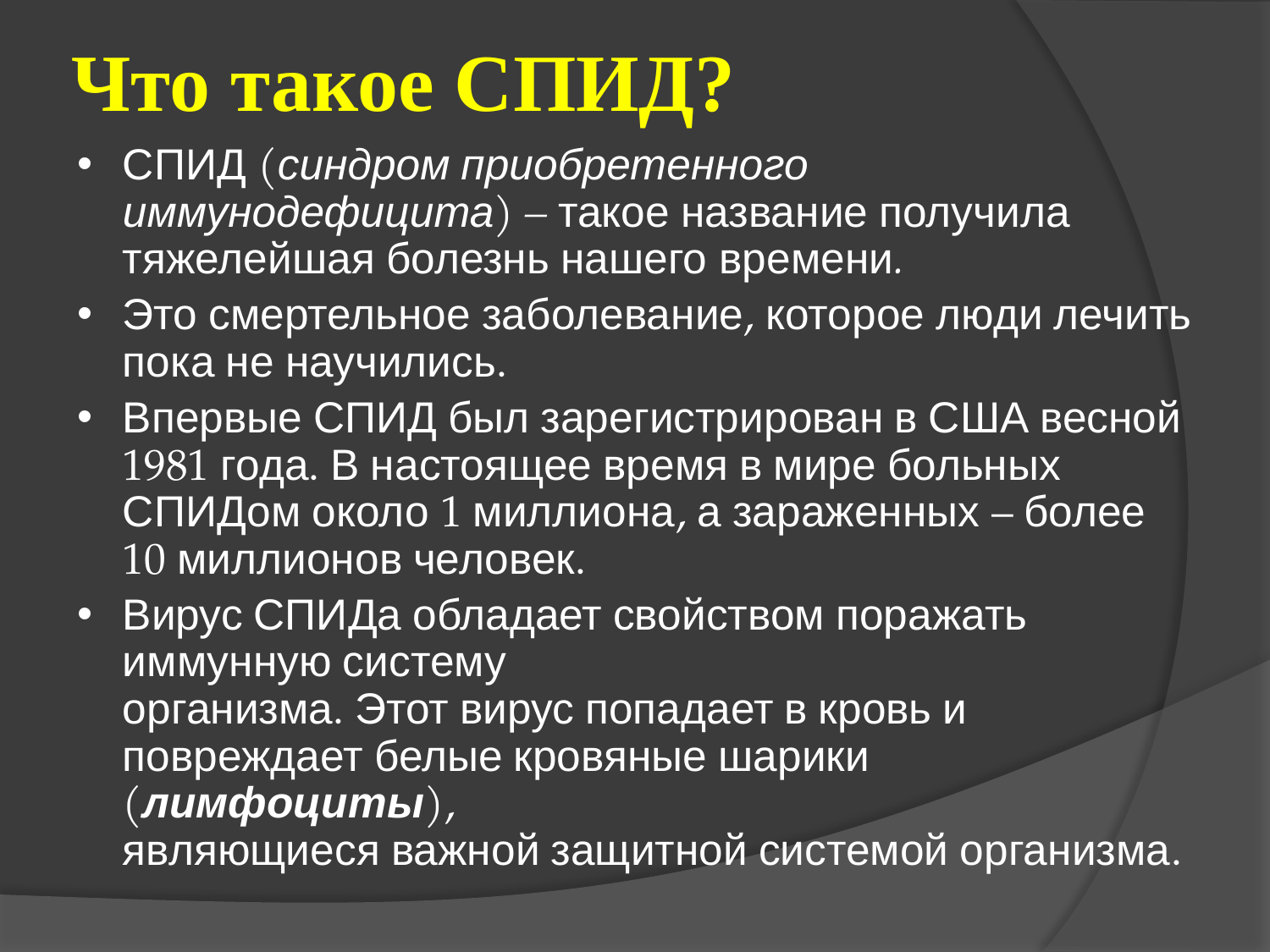

# Что такое СПИД?
СПИД (синдром приобретенного иммунодефицита) – такое название получила тяжелейшая болезнь нашего времени.
Это смертельное заболевание, которое люди лечить пока не научились.
Впервые СПИД был зарегистрирован в США весной 1981 года. В настоящее время в мире больных СПИДом около 1 миллиона, а зараженных – более 10 миллионов человек.
Вирус СПИДа обладает свойством поражать
иммунную систему
организма. Этот вирус попадает в кровь и
повреждает белые кровяные шарики (лимфоциты),
являющиеся важной защитной системой организма.